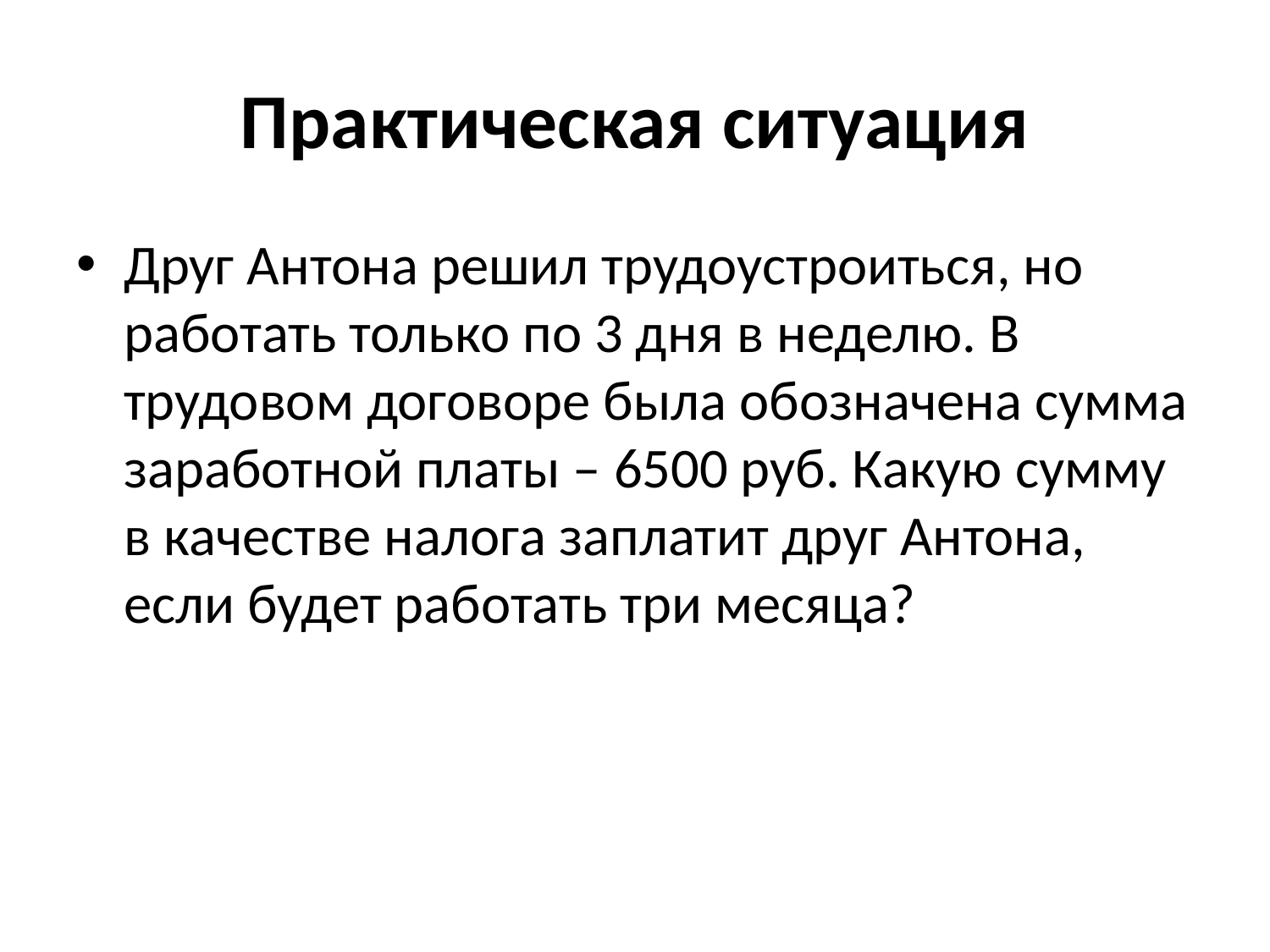

# Практическая ситуация
Друг Антона решил трудоустроиться, но работать только по 3 дня в неделю. В трудовом договоре была обозначена сумма заработной платы – 6500 руб. Какую сумму в качестве налога заплатит друг Антона, если будет работать три месяца?